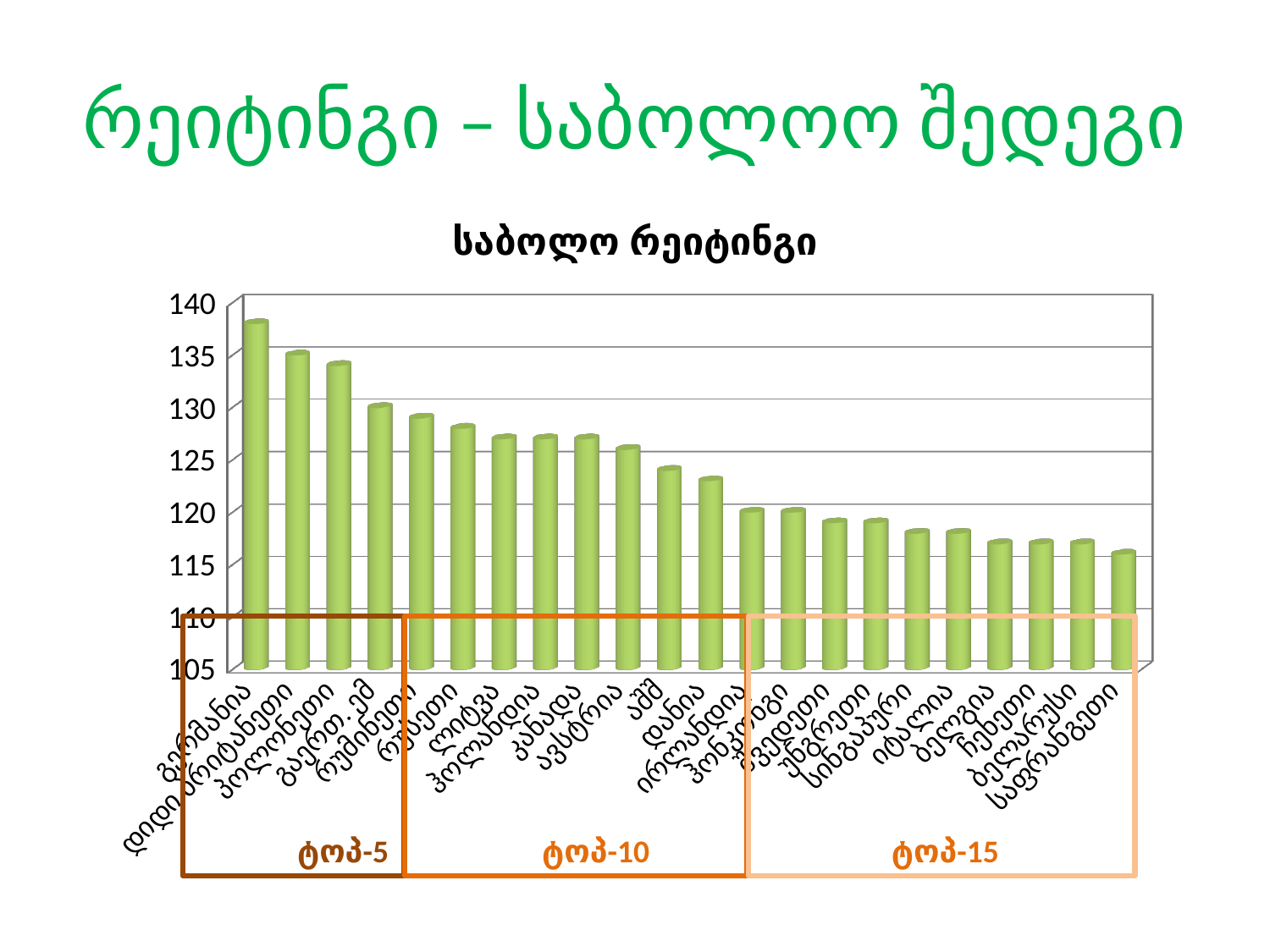

# რეიტინგი – საბოლოო შედეგი

[unsupported chart]

ტოპ-5
ტოპ-10
ტოპ-15